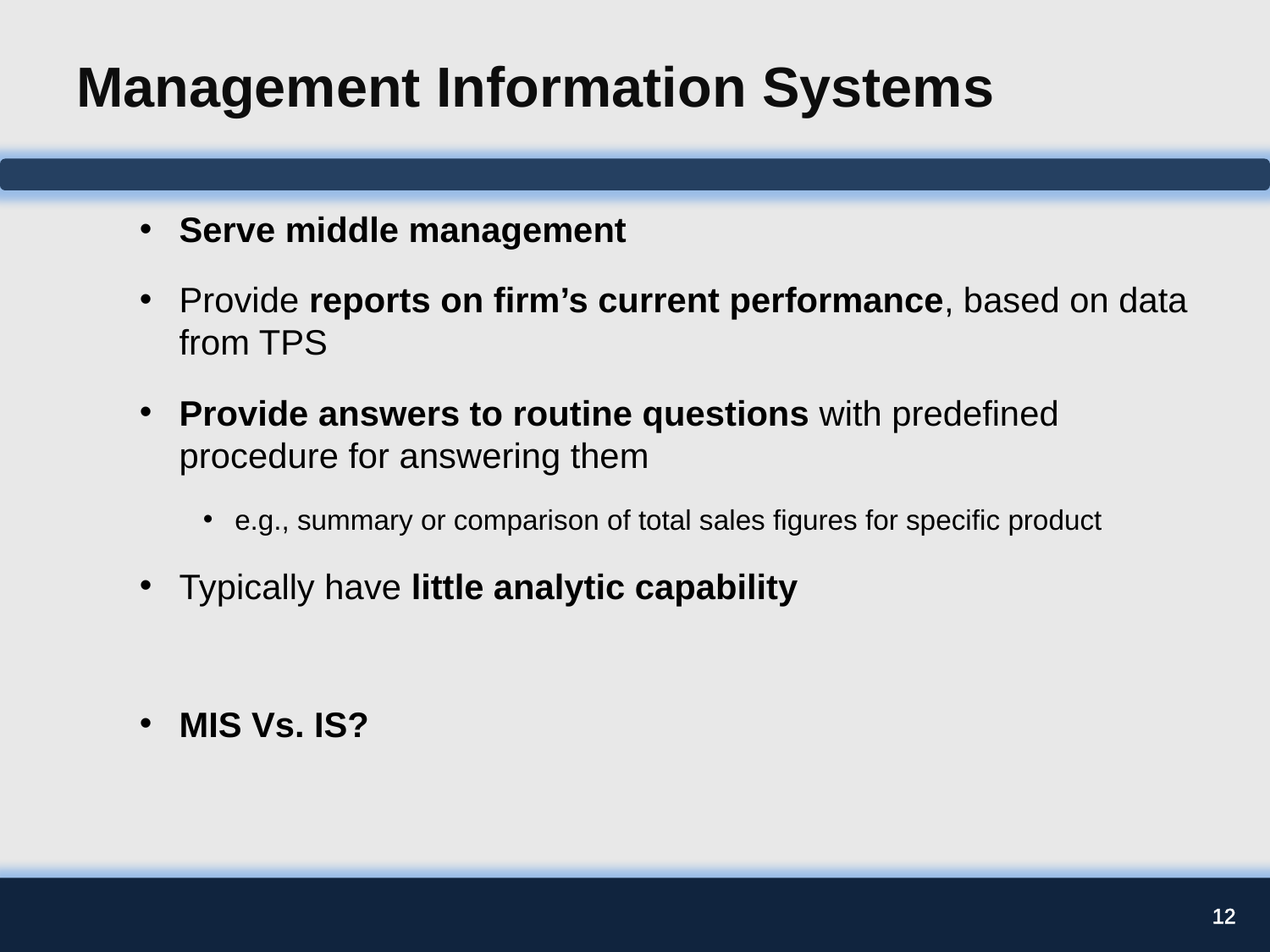

# Management Information Systems
Serve middle management
Provide reports on firm’s current performance, based on data from TPS
Provide answers to routine questions with predefined procedure for answering them
e.g., summary or comparison of total sales figures for specific product
Typically have little analytic capability

MIS Vs. IS?

12